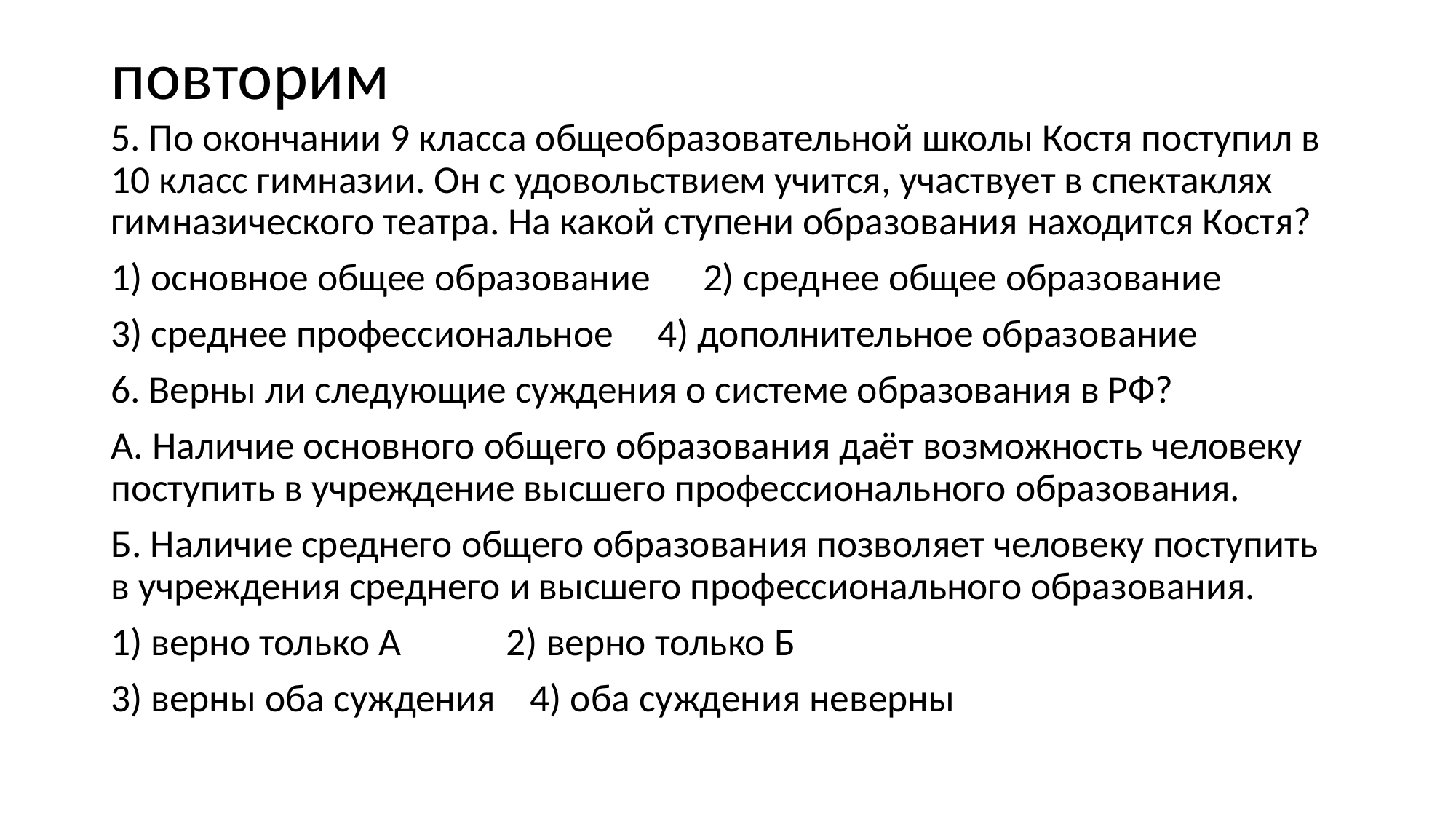

# повторим
5. По окончании 9 класса общеобразовательной школы Костя поступил в 10 класс гимназии. Он с удовольствием учится, участвует в спектаклях гимназического театра. На какой ступени образования находится Костя?
1) основное общее образование      2) среднее общее образование
3) среднее профессиональное     4) дополнительное образование
6. Верны ли следующие суждения о системе образования в РФ?
А. Наличие основного общего образования даёт возможность человеку поступить в учреждение высшего профессионального образования.
Б. Наличие среднего общего образования позволяет человеку поступить в учреждения среднего и высшего профессионального образования.
1) верно только А            2) верно только Б
3) верны оба суждения    4) оба суждения неверны